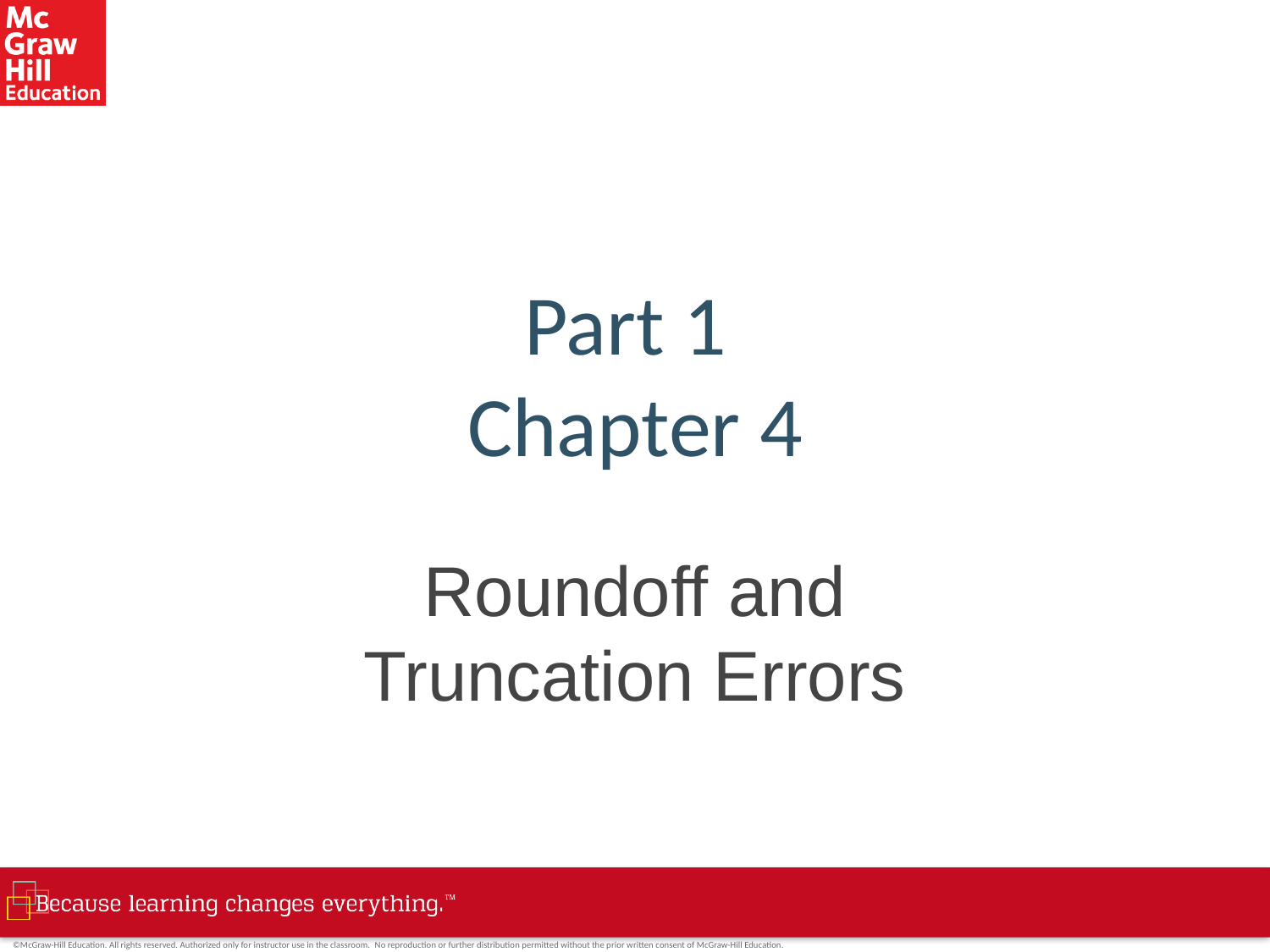

# Part 1 Chapter 4
Roundoff and
Truncation Errors